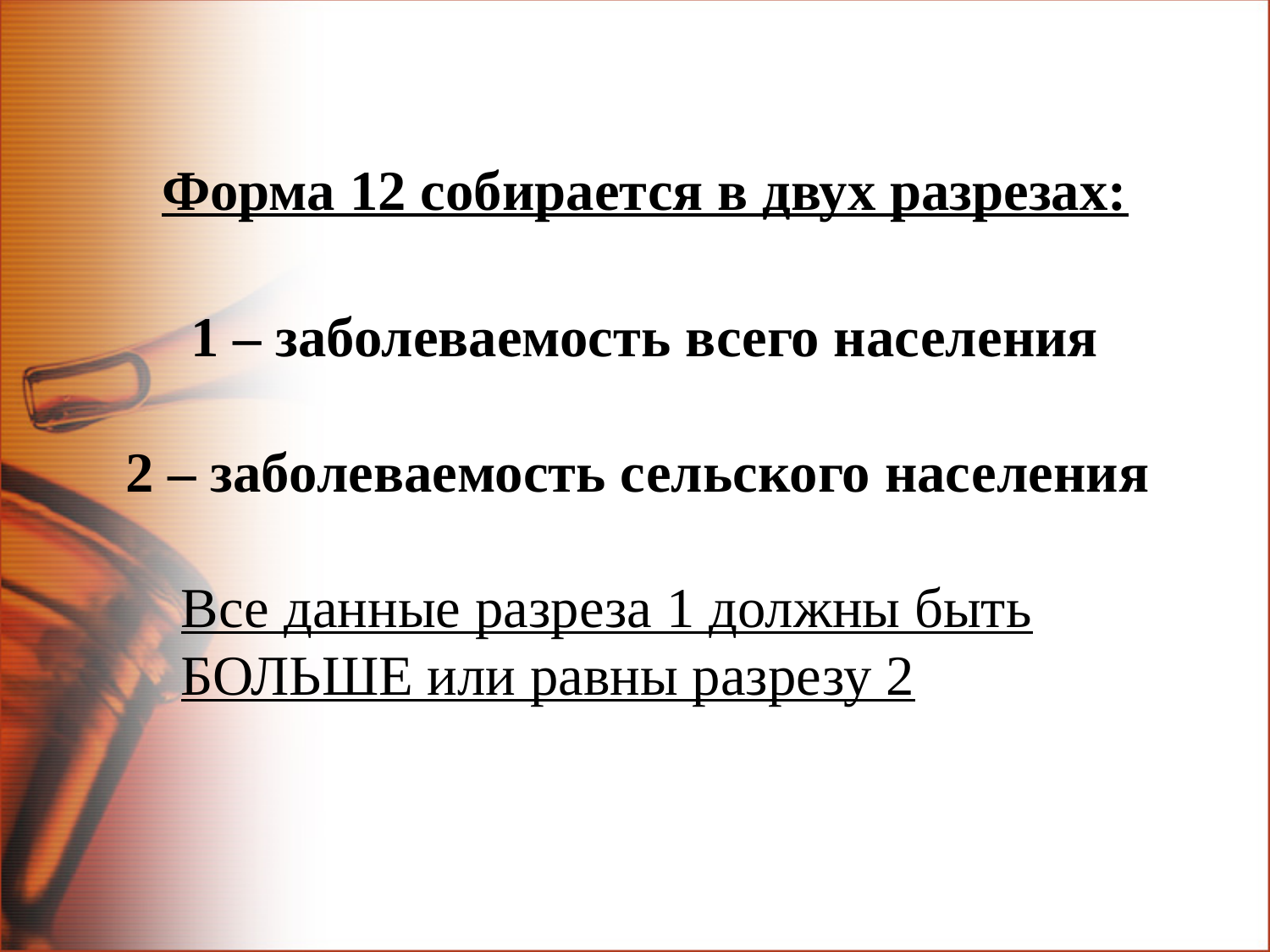

Форма 12 собирается в двух разрезах:

1 – заболеваемость всего населения

2 – заболеваемость сельского населения

Все данные разреза 1 должны быть БОЛЬШЕ или равны разрезу 2